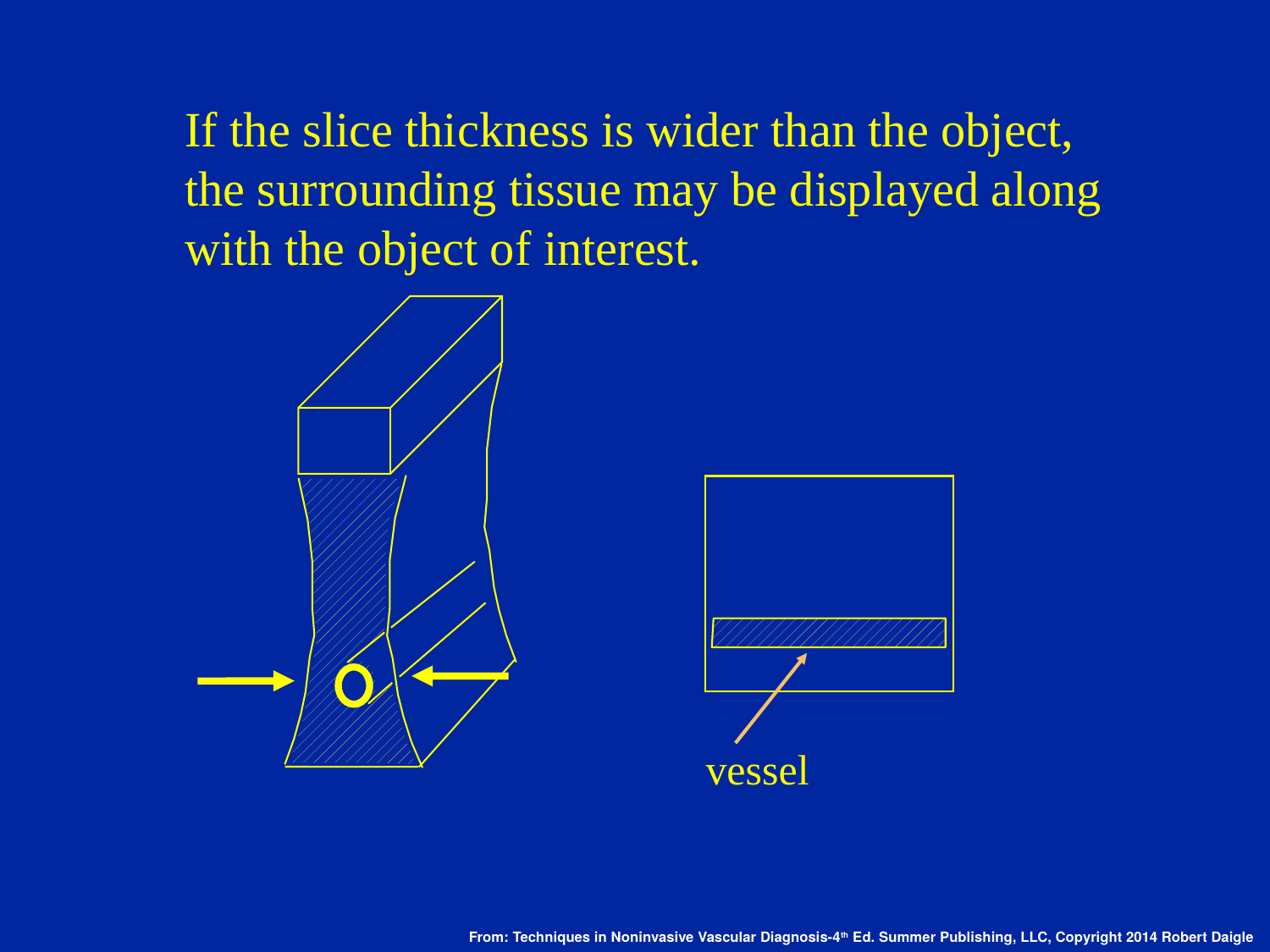

If the slice thickness is wider than the object, the surrounding tissue may be displayed along with the object of interest.

vessel